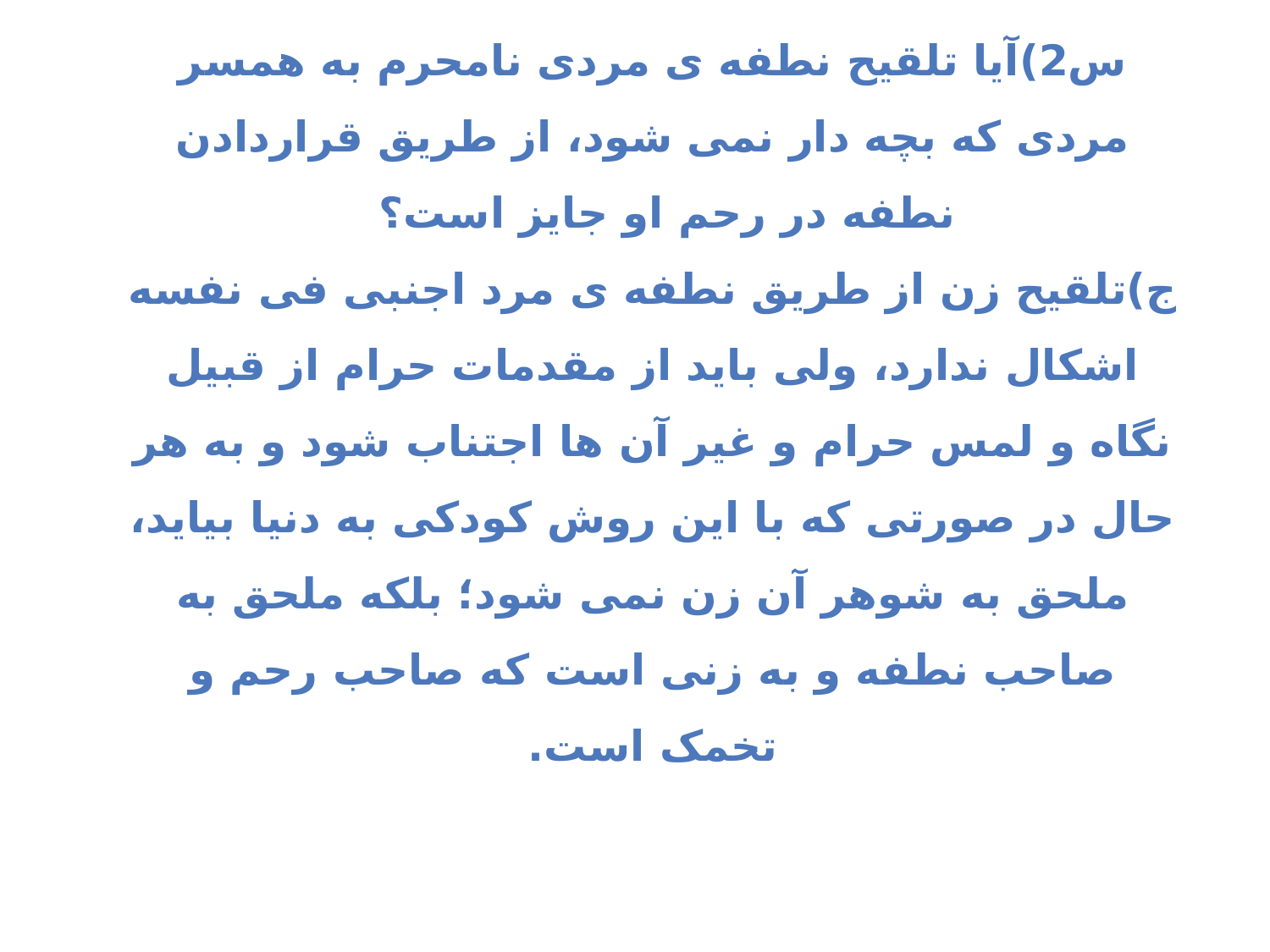

س2)آیا تلقیح نطفه ی مردی نامحرم به همسر مردی که بچه دار نمی شود، از طریق قراردادن نطفه در رحم او جایز است؟
ج)تلقیح زن از طریق نطفه ی مرد اجنبی فی نفسه اشکال ندارد، ولی باید از مقدمات حرام از قبیل نگاه و لمس حرام و غیر آن ها اجتناب شود و به هر حال در صورتی که با این روش کودکی به دنیا بیاید، ملحق به شوهر آن زن نمی شود؛ بلکه ملحق به صاحب نطفه و به زنی است که صاحب رحم و تخمک است.